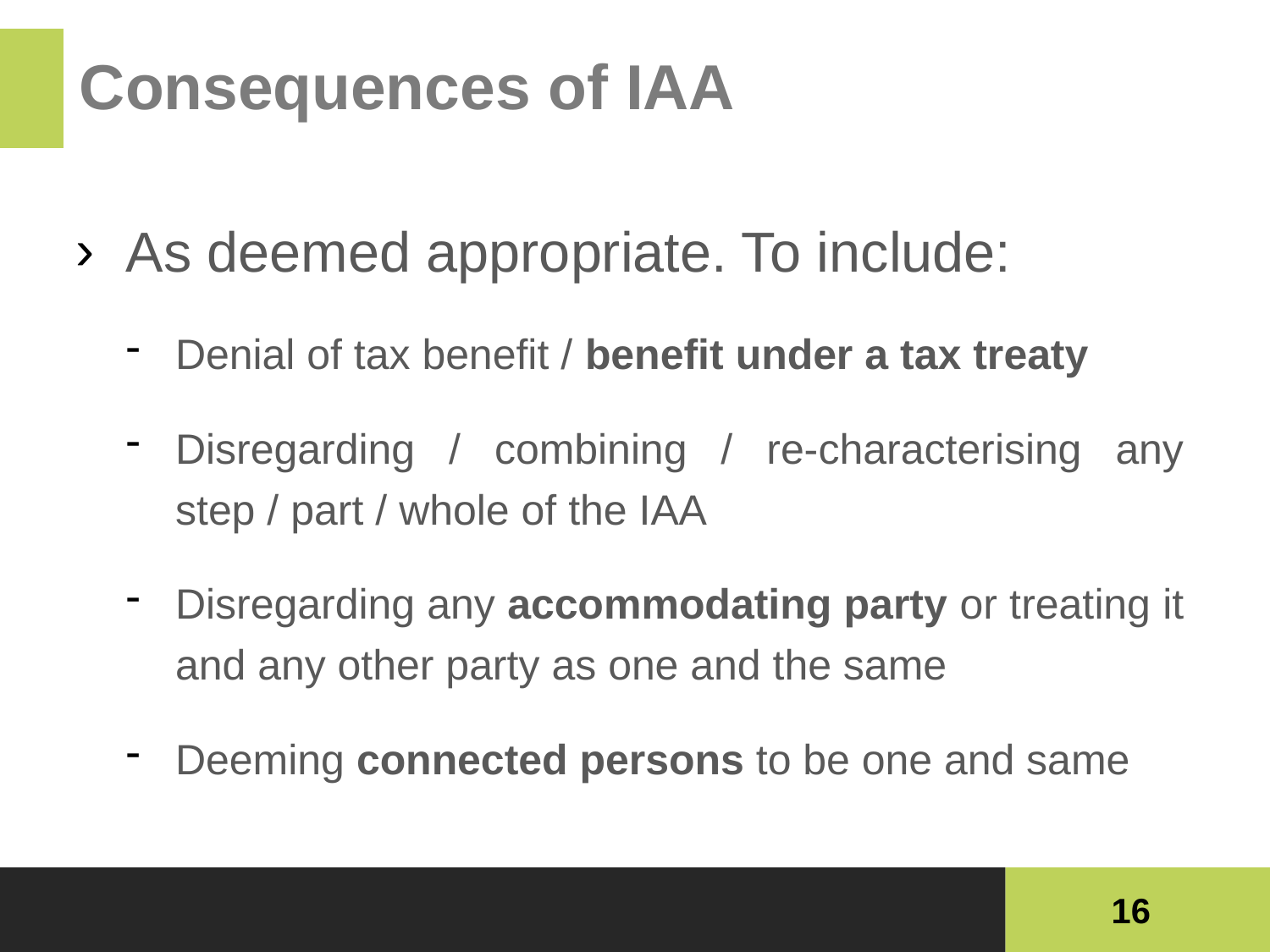

# Consequences of IAA
As deemed appropriate. To include:
Denial of tax benefit / benefit under a tax treaty
Disregarding / combining / re-characterising any step / part / whole of the IAA
Disregarding any accommodating party or treating it and any other party as one and the same
Deeming connected persons to be one and same